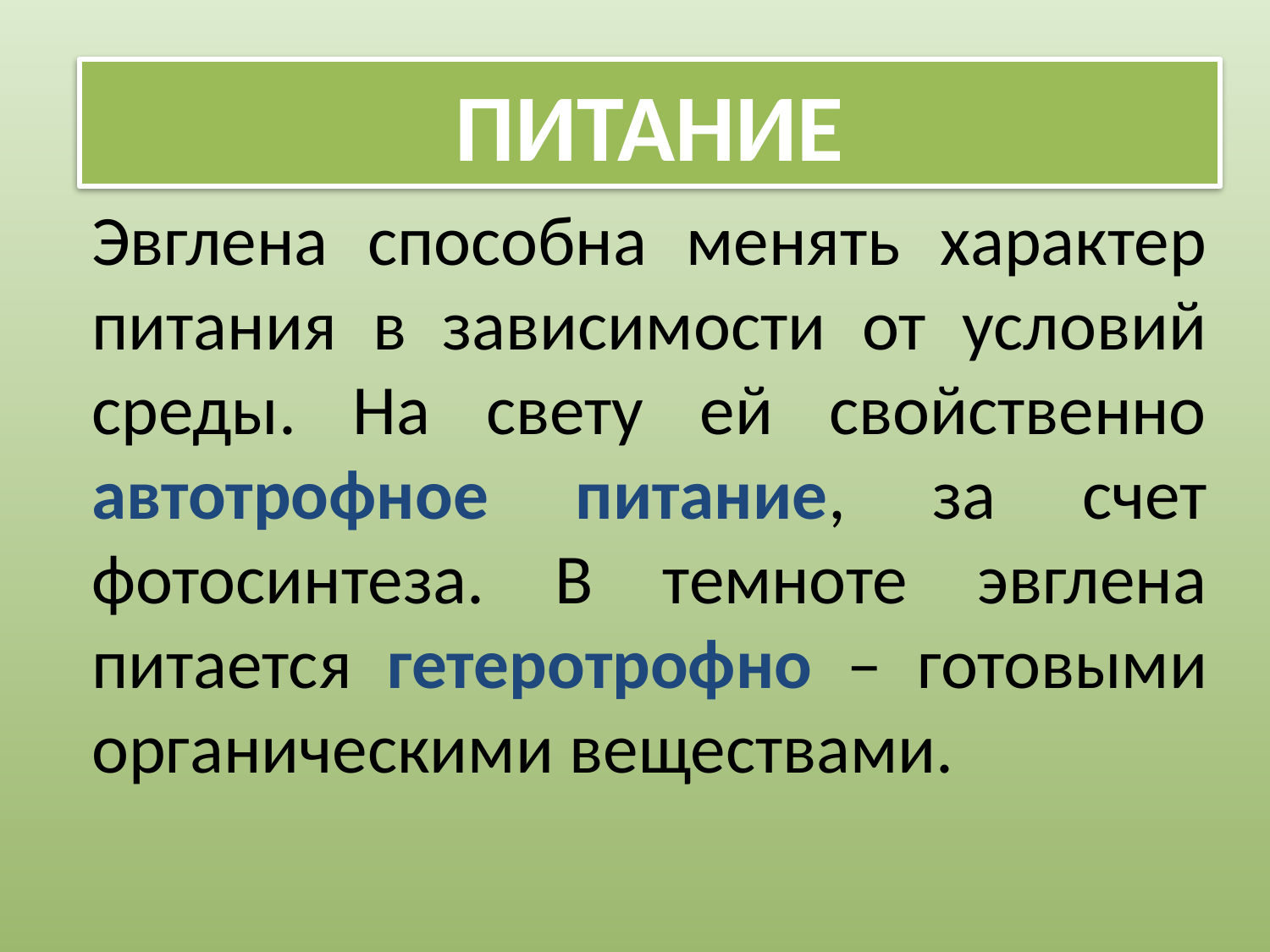

ПИТАНИЕ
Эвглена способна менять характер питания в зависимости от условий среды. На свету ей свойственно автотрофное питание, за счет фотосинтеза. В темноте эвглена питается гетеротрофно – готовыми органическими веществами.